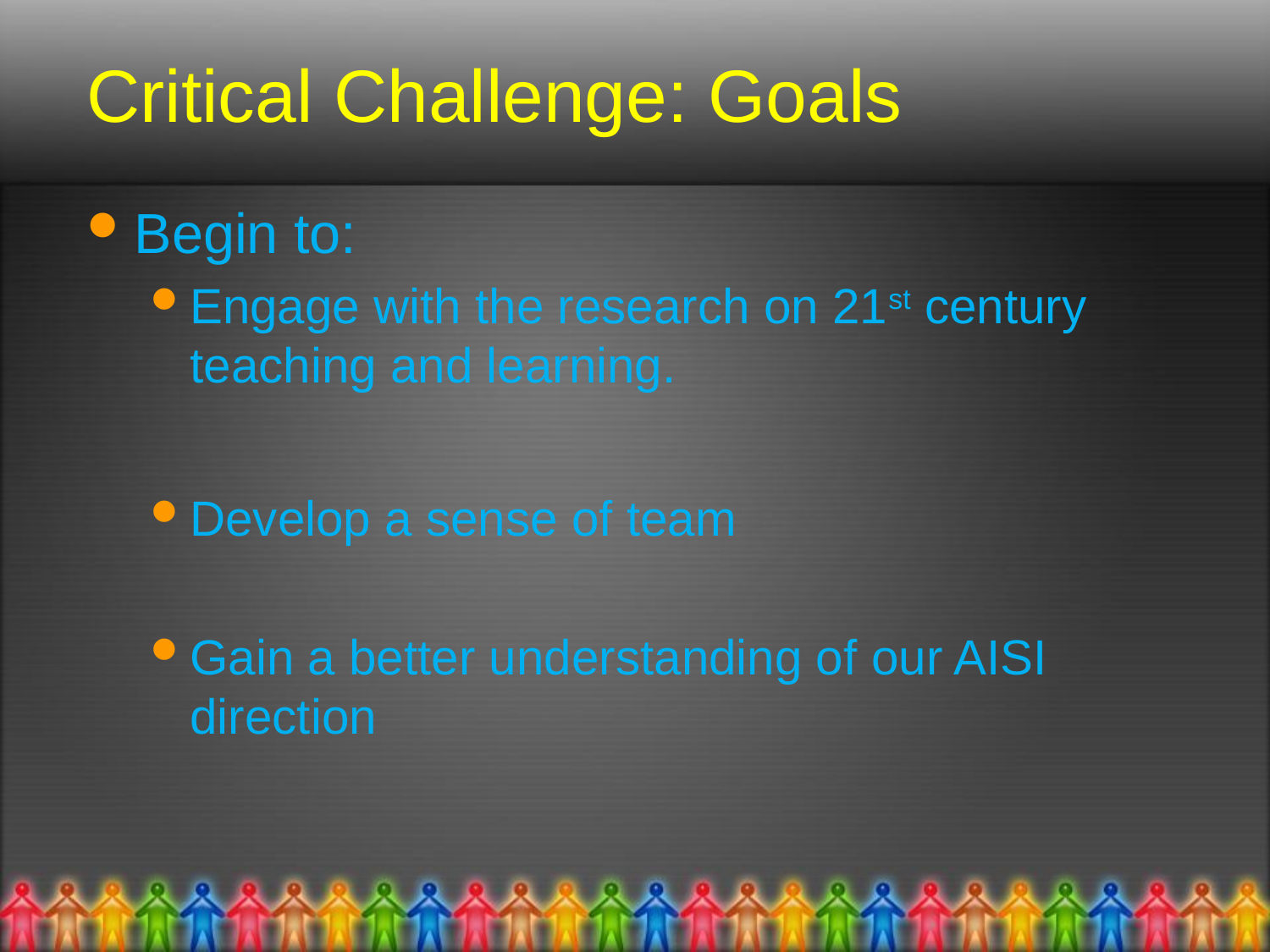

# Critical Challenge: Goals
Begin to:
Engage with the research on 21st century teaching and learning.

Develop a sense of team

Gain a better understanding of our AISI direction